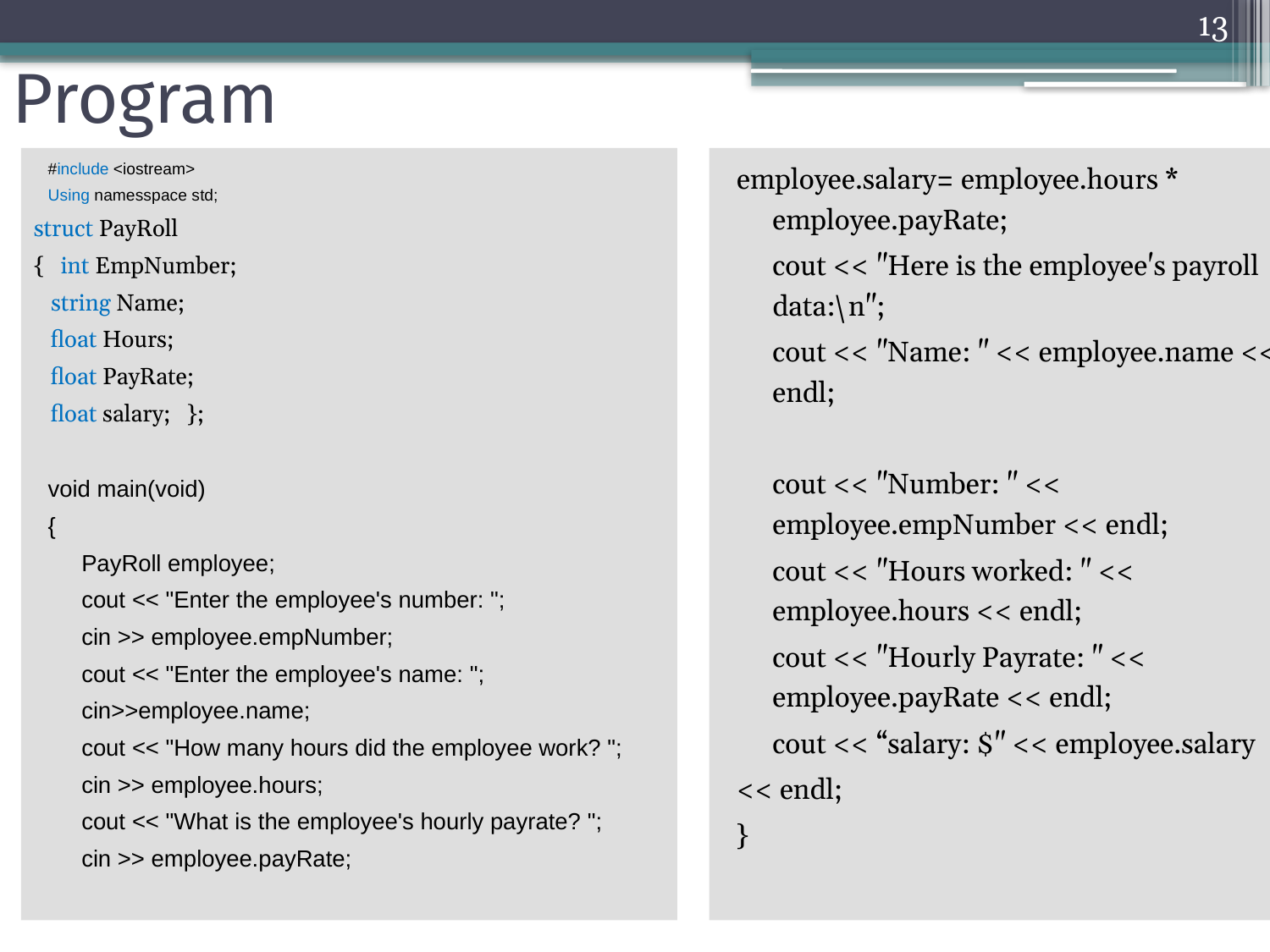

13
# Program
#include <iostream>
Using namesspace std;
struct PayRoll
{   int EmpNumber;
   string Name;
   float Hours;
   float PayRate;
   float salary;	};

void main(void)
{
	PayRoll employee;
	cout << "Enter the employee's number: ";
	cin >> employee.empNumber;
	cout << "Enter the employee's name: ";
	cin>>employee.name;
	cout << "How many hours did the employee work? ";
	cin >> employee.hours;
	cout << "What is the employee's hourly payrate? ";
	cin >> employee.payRate;

employee.salary= employee.hours * employee.payRate;
	cout << "Here is the employee's payroll data:\n";
	cout << "Name: " << employee.name << endl;

	cout << "Number: " << employee.empNumber << endl;
	cout << "Hours worked: " << employee.hours << endl;
	cout << "Hourly Payrate: " << employee.payRate << endl;
 	cout << “salary: $" << employee.salary
<< endl;
}